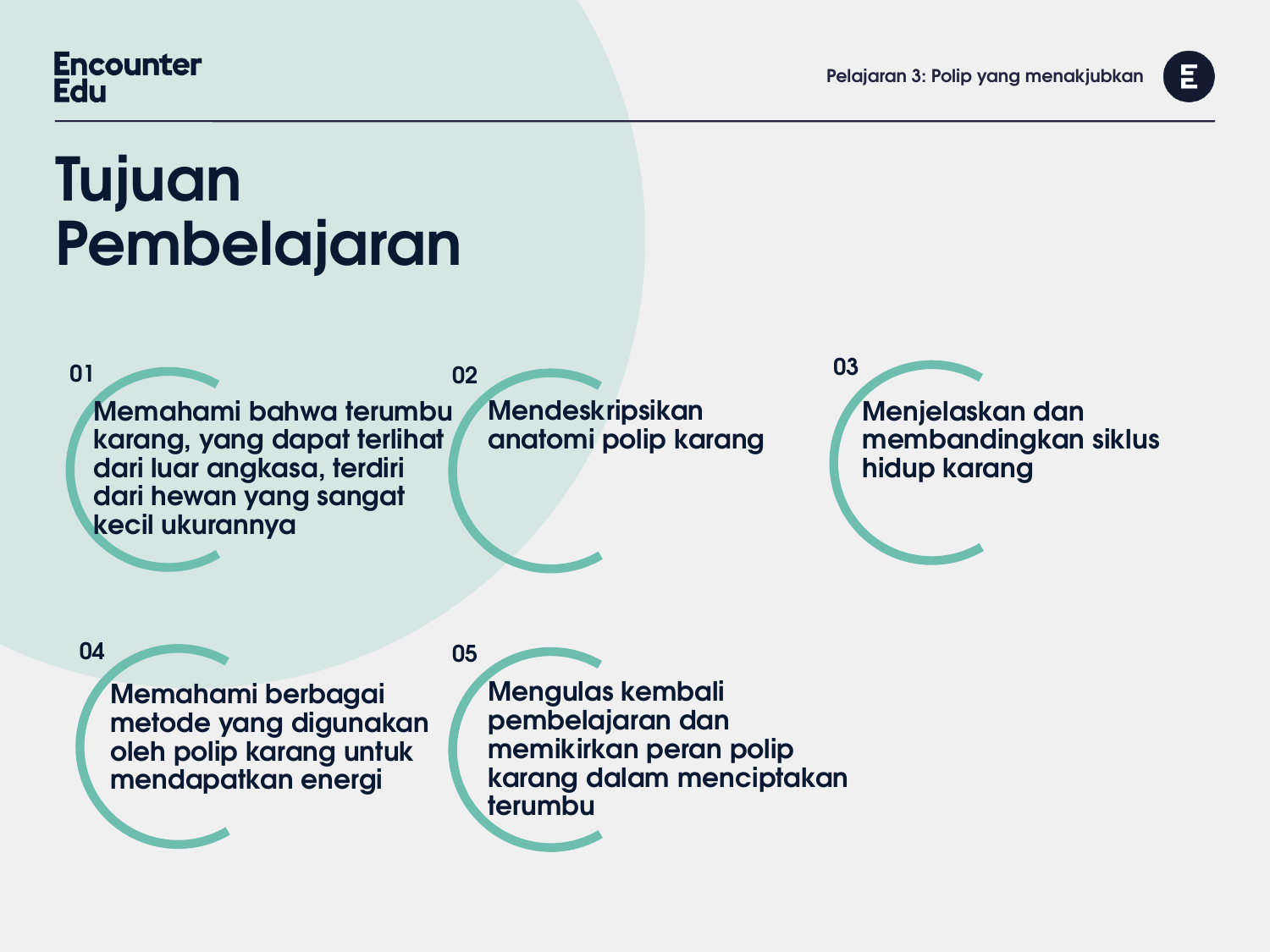

# Pelajaran 3: Polip yang menakjubkan
Tujuan Pembelajaran
Mendeskripsikan anatomi polip karang
Menjelaskan dan membandingkan siklus hidup karang
Memahami bahwa terumbu karang, yang dapat terlihat dari luar angkasa, terdiri dari hewan yang sangat kecil ukurannya
Mengulas kembali pembelajaran dan memikirkan peran polip karang dalam menciptakan terumbu
Memahami berbagai metode yang digunakan oleh polip karang untuk mendapatkan energi